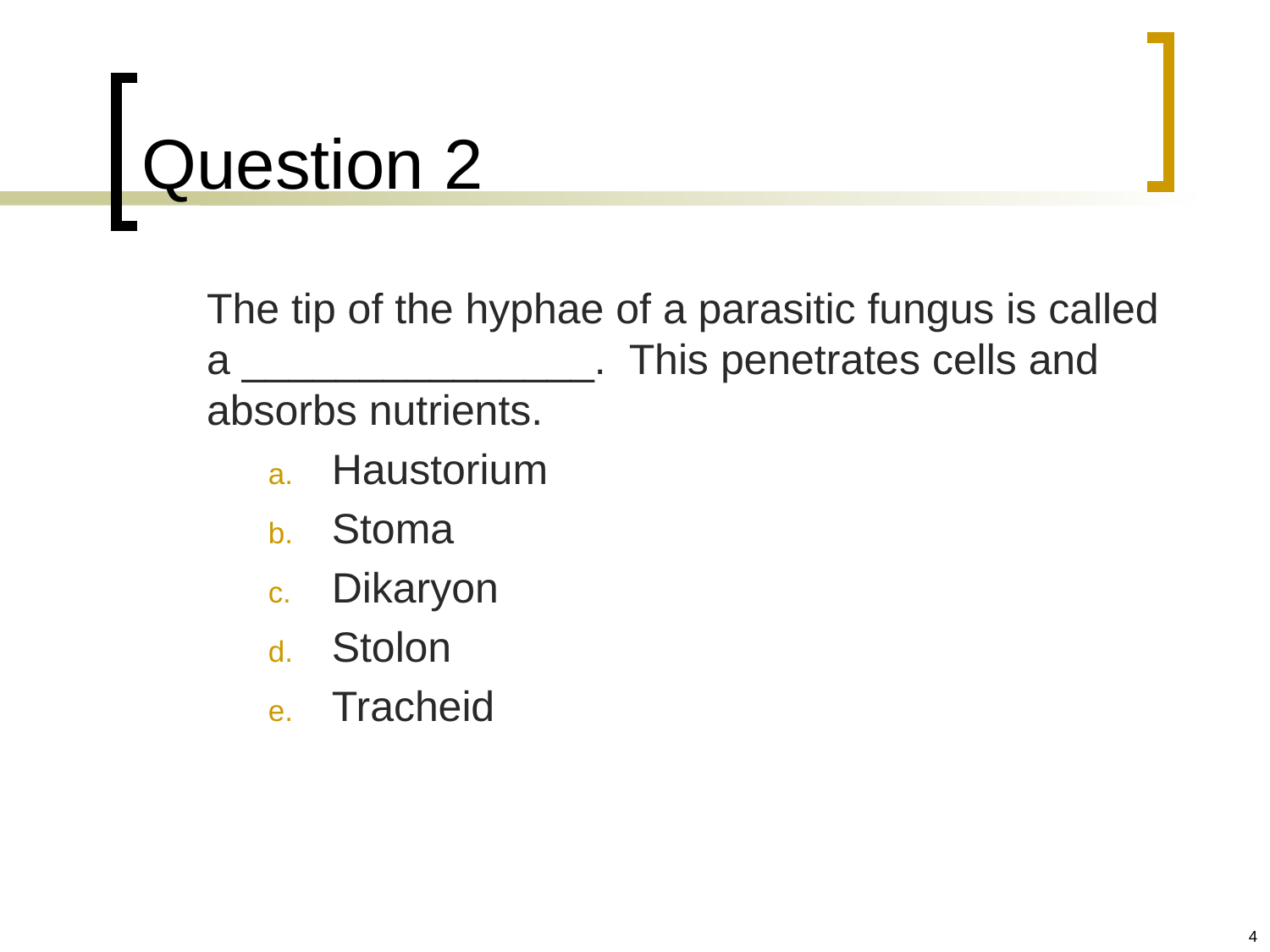

# Question 2
	The tip of the hyphae of a parasitic fungus is called a _______________.  This penetrates cells and absorbs nutrients.
Haustorium
Stoma
Dikaryon
Stolon
Tracheid